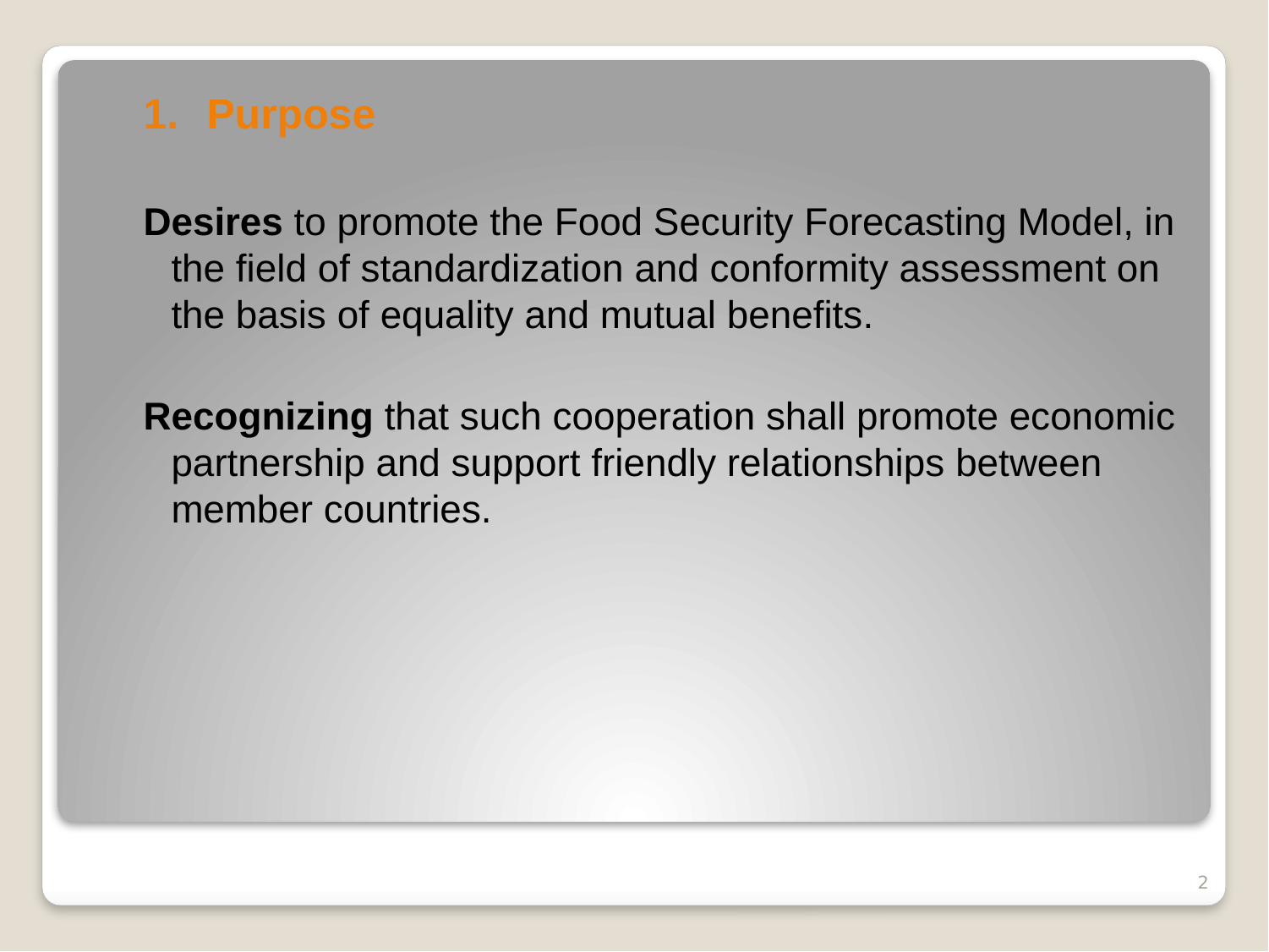

Purpose

Desires to promote the Food Security Forecasting Model, in the field of standardization and conformity assessment on the basis of equality and mutual benefits.

Recognizing that such cooperation shall promote economic partnership and support friendly relationships between member countries.

2